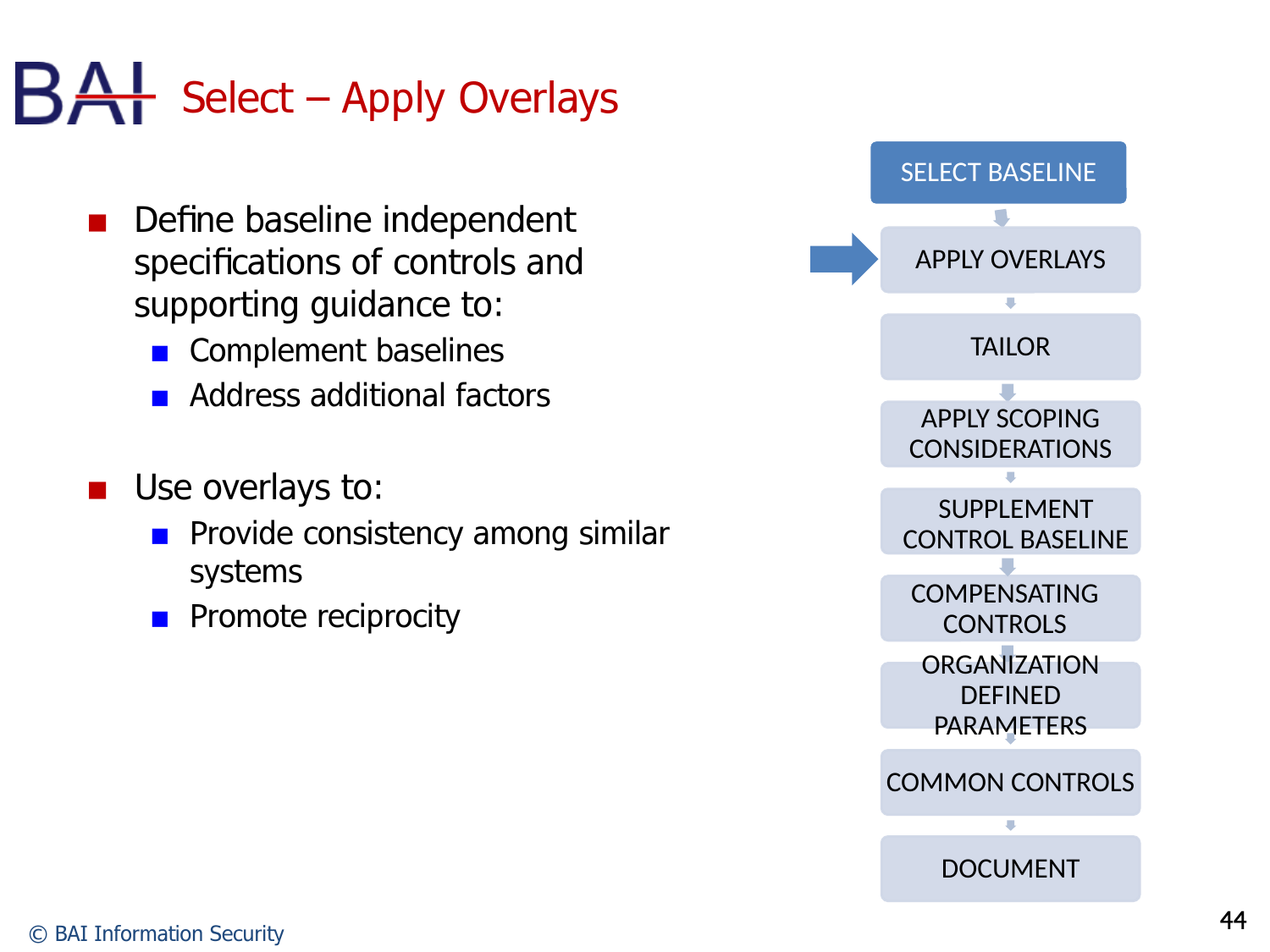

# Select – Apply Overlays

Select Baseline

Apply overlays

TAILOR

Apply scoping considerations

Supplement control baseline

Compensating controls

Organization defined parameters

Common controls

Document
Define baseline independent specifications of controls and supporting guidance to:
Complement baselines
Address additional factors

Use overlays to:
Provide consistency among similar systems
Promote reciprocity